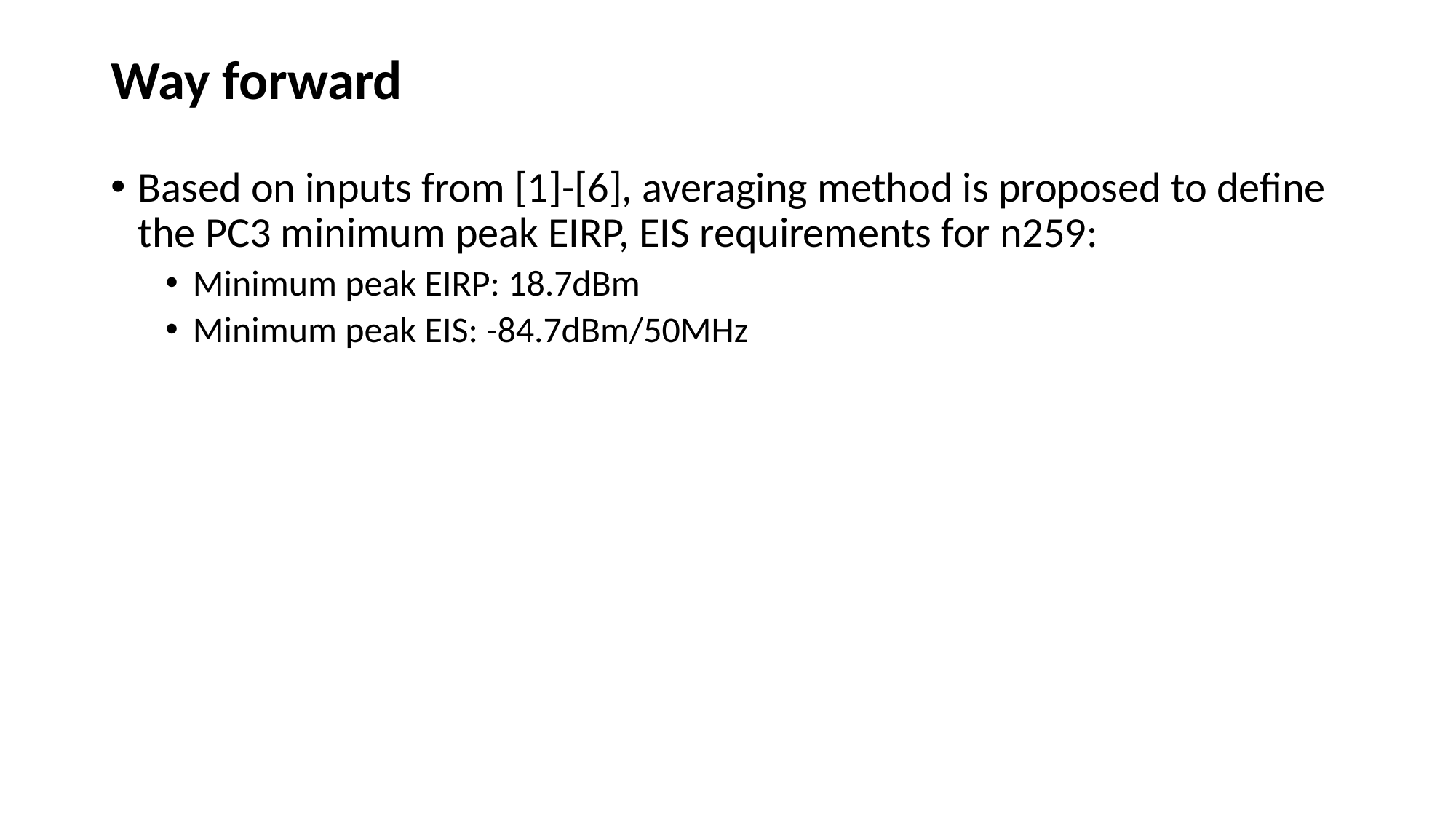

# Way forward
Based on inputs from [1]-[6], averaging method is proposed to define the PC3 minimum peak EIRP, EIS requirements for n259:
Minimum peak EIRP: 18.7dBm
Minimum peak EIS: -84.7dBm/50MHz